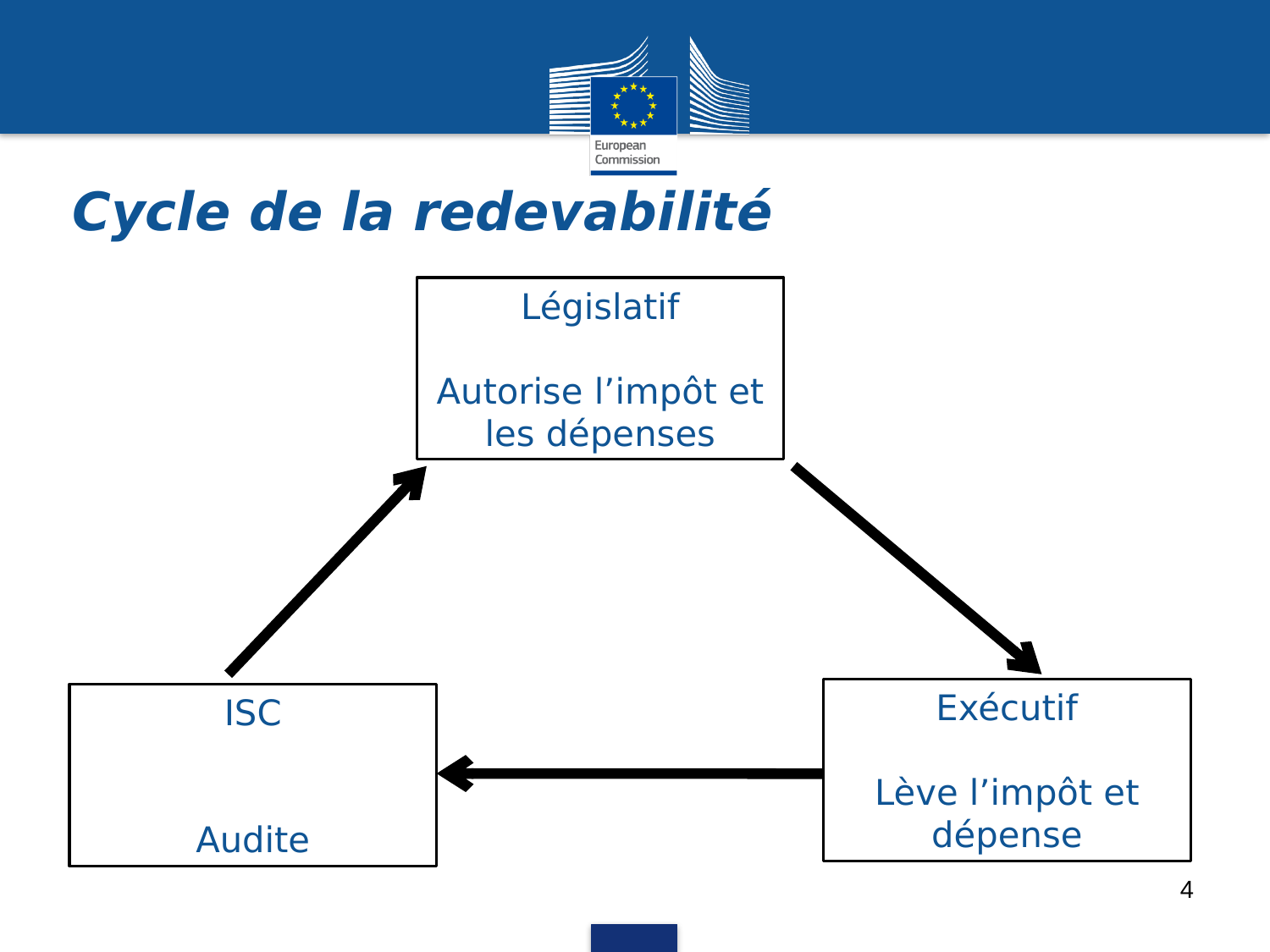

# Cycle de la redevabilité
Législatif

Autorise l’impôt et les dépenses

Exécutif

Lève l’impôt et dépense
ISC

Audite
4